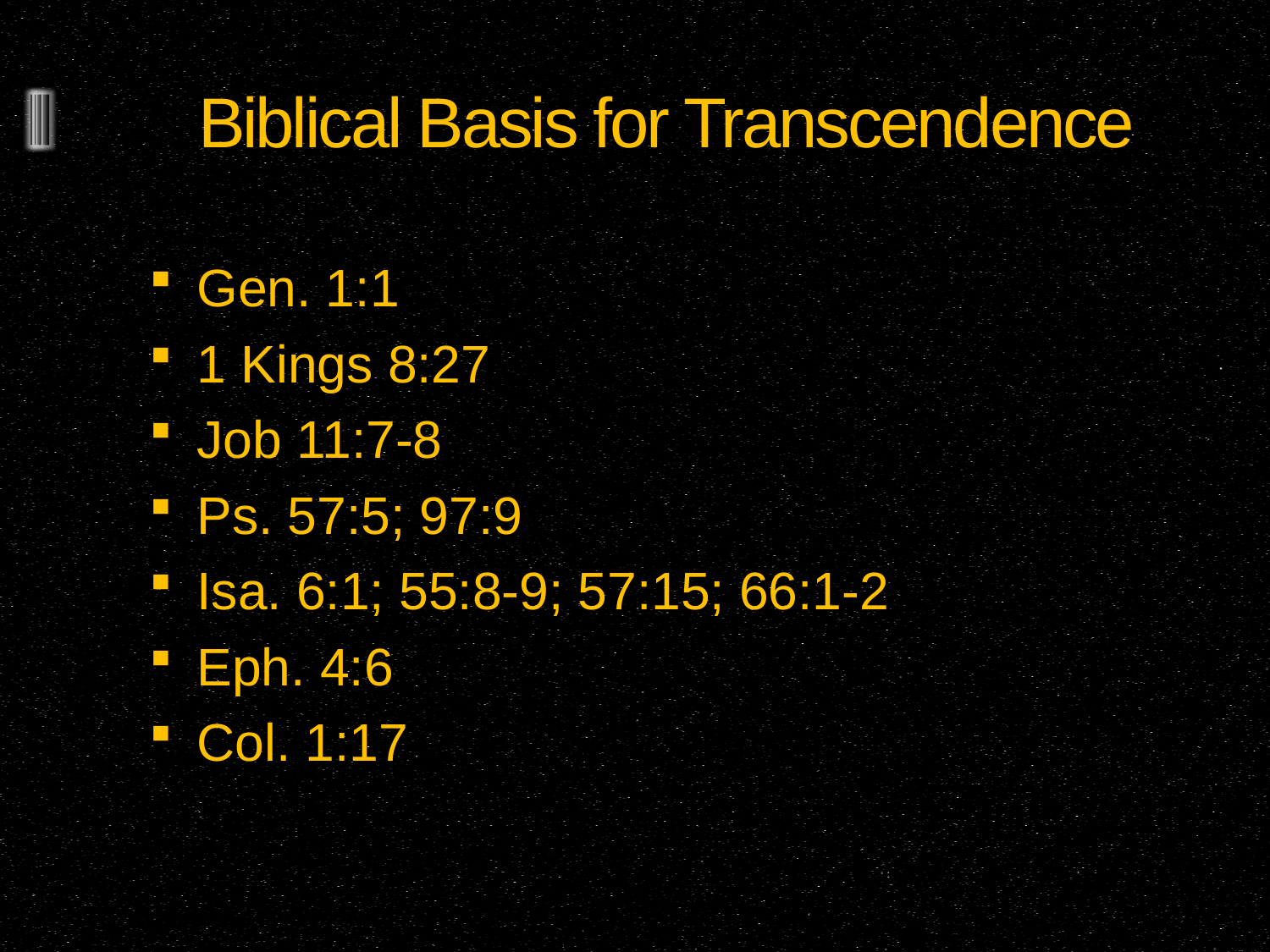

# Biblical Basis for Transcendence
Gen. 1:1
1 Kings 8:27
Job 11:7-8
Ps. 57:5; 97:9
Isa. 6:1; 55:8-9; 57:15; 66:1-2
Eph. 4:6
Col. 1:17